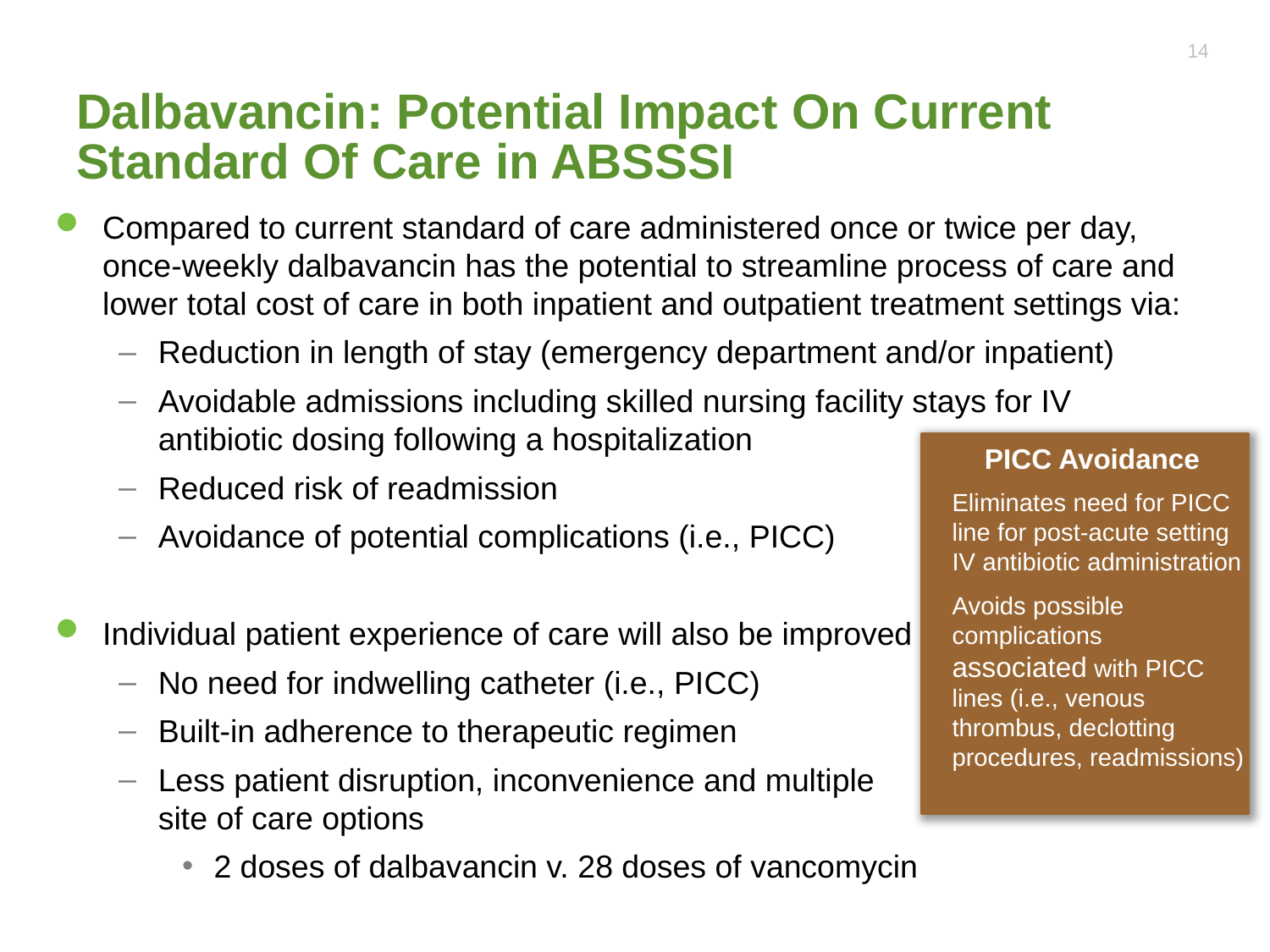

14
# Dalbavancin: Potential Impact On Current Standard Of Care in ABSSSI
Compared to current standard of care administered once or twice per day, once-weekly dalbavancin has the potential to streamline process of care and lower total cost of care in both inpatient and outpatient treatment settings via:
Reduction in length of stay (emergency department and/or inpatient)
Avoidable admissions including skilled nursing facility stays for IV antibiotic dosing following a hospitalization
Reduced risk of readmission
Avoidance of potential complications (i.e., PICC)

Individual patient experience of care will also be improved
No need for indwelling catheter (i.e., PICC)
Built-in adherence to therapeutic regimen
Less patient disruption, inconvenience and multiple
site of care options
2 doses of dalbavancin v. 28 doses of vancomycin

PICC Avoidance
Eliminates need for PICC line for post-acute setting IV antibiotic administration
Avoids possible complications  associated with PICC lines (i.e., venous thrombus, declotting procedures, readmissions)